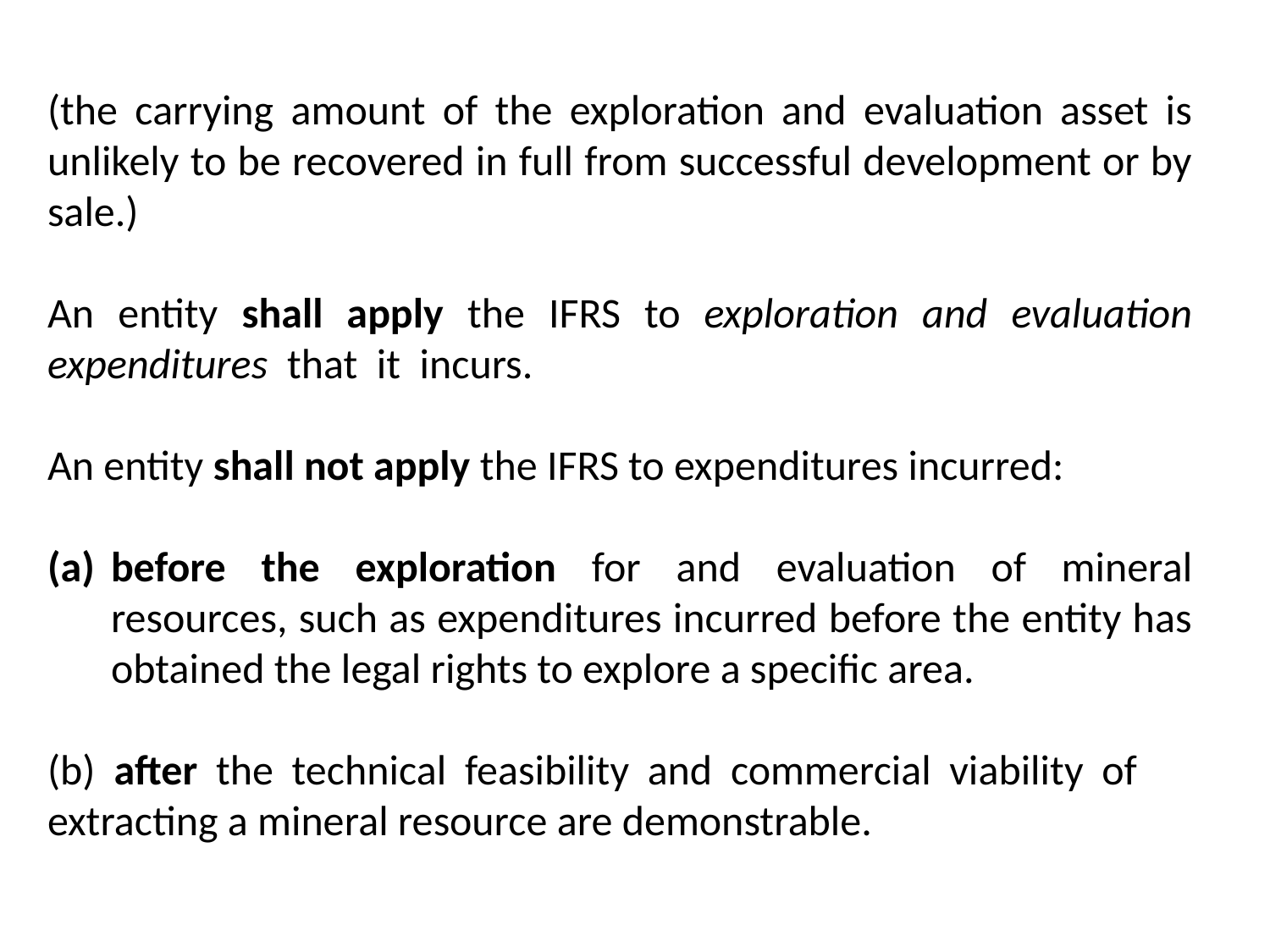

(the carrying amount of the exploration and evaluation asset is unlikely to be recovered in full from successful development or by sale.)

An entity shall apply the IFRS to exploration and evaluation expenditures  that  it  incurs.

An entity shall not apply the IFRS to expenditures incurred:

before the exploration for and evaluation of mineral resources, such as expenditures incurred before the entity has obtained the legal rights to explore a specific area.

(b) after the technical feasibility and commercial viability of    extracting a mineral resource are demonstrable.